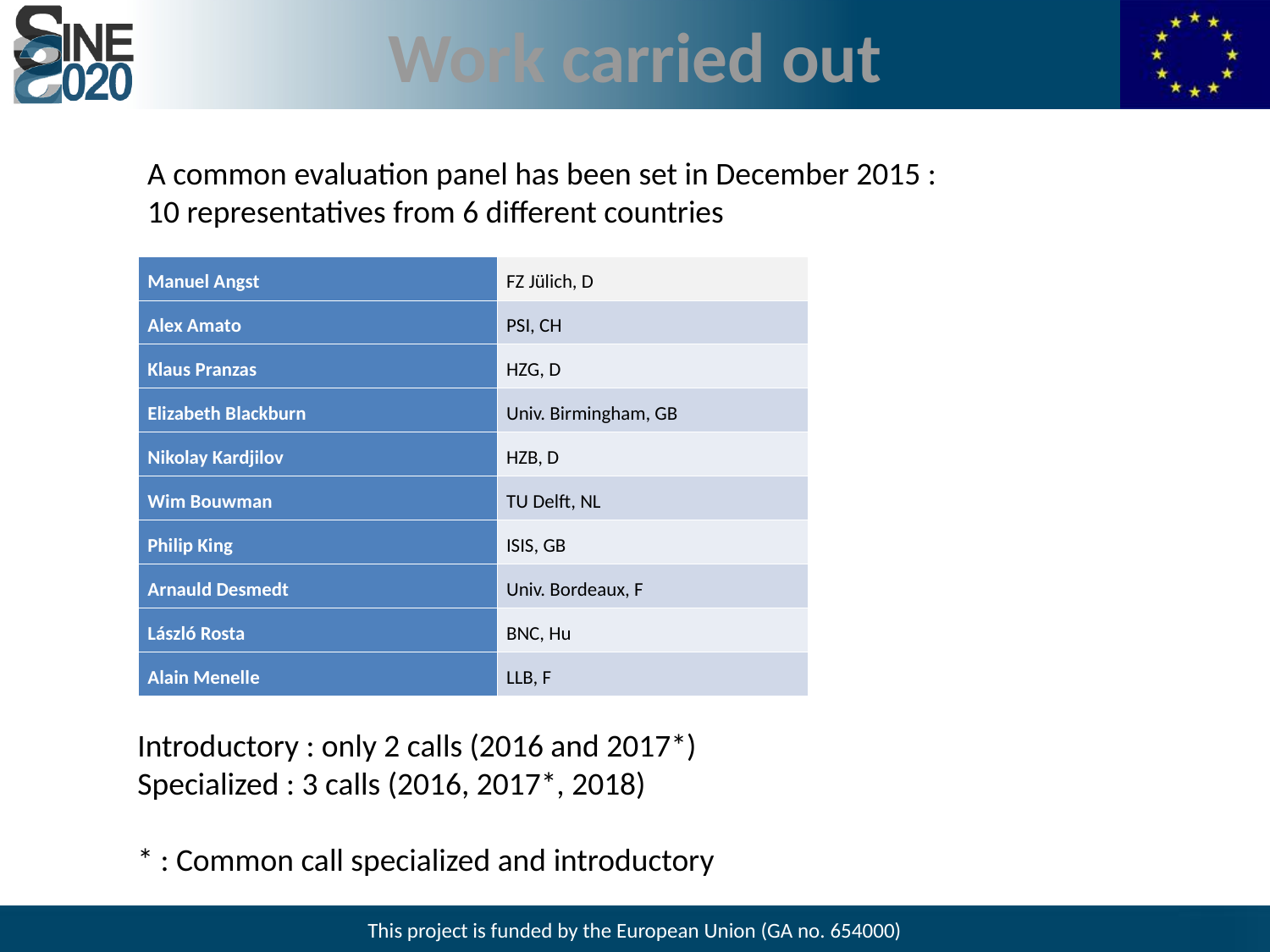

Work carried out
A common evaluation panel has been set in December 2015 :
10 representatives from 6 different countries
| Manuel Angst | FZ Jülich, D |
| --- | --- |
| Alex Amato | PSI, CH |
| Klaus Pranzas | HZG, D |
| Elizabeth Blackburn | Univ. Birmingham, GB |
| Nikolay Kardjilov | HZB, D |
| Wim Bouwman | TU Delft, NL |
| Philip King | ISIS, GB |
| Arnauld Desmedt | Univ. Bordeaux, F |
| László Rosta | BNC, Hu |
| Alain Menelle | LLB, F |
Introductory : only 2 calls (2016 and 2017*)
Specialized : 3 calls (2016, 2017*, 2018)

* : Common call specialized and introductory
This project is funded by the European Union (GA no. 654000)